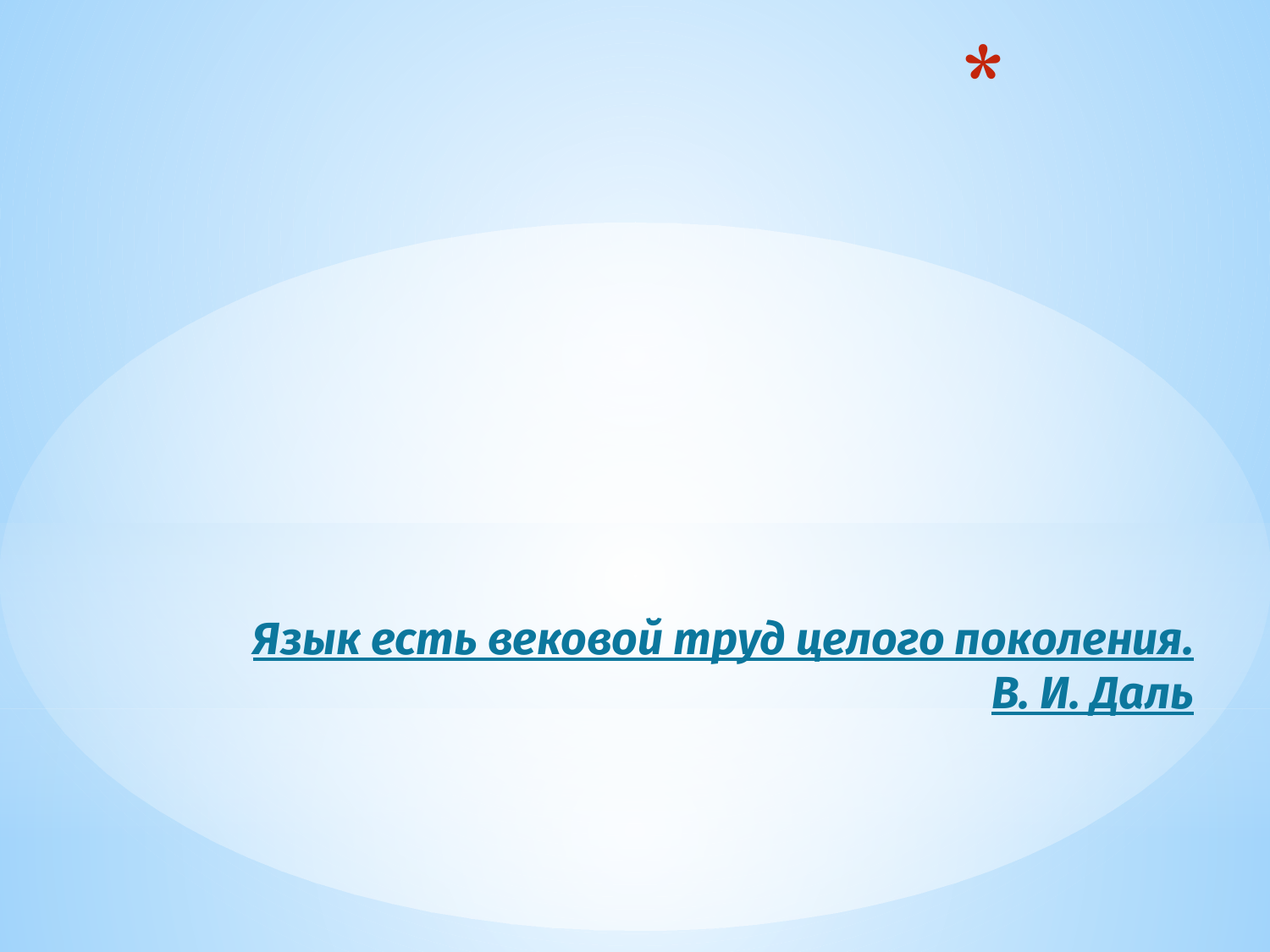

# Язык есть вековой труд целого поколения. В. И. Даль